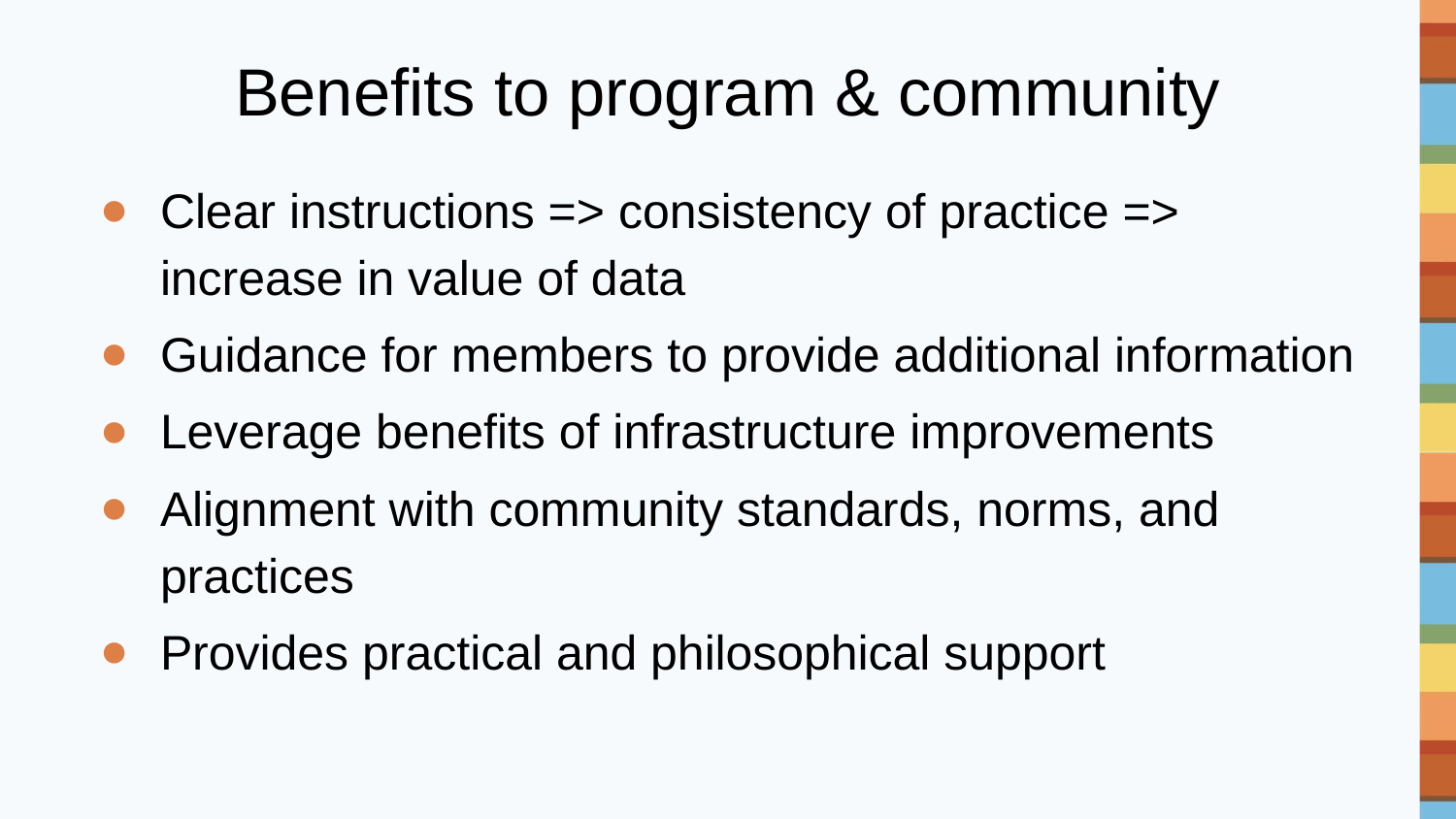

# Benefits to program & community
Clear instructions => consistency of practice => increase in value of data
Guidance for members to provide additional information
Leverage benefits of infrastructure improvements
Alignment with community standards, norms, and practices
Provides practical and philosophical support